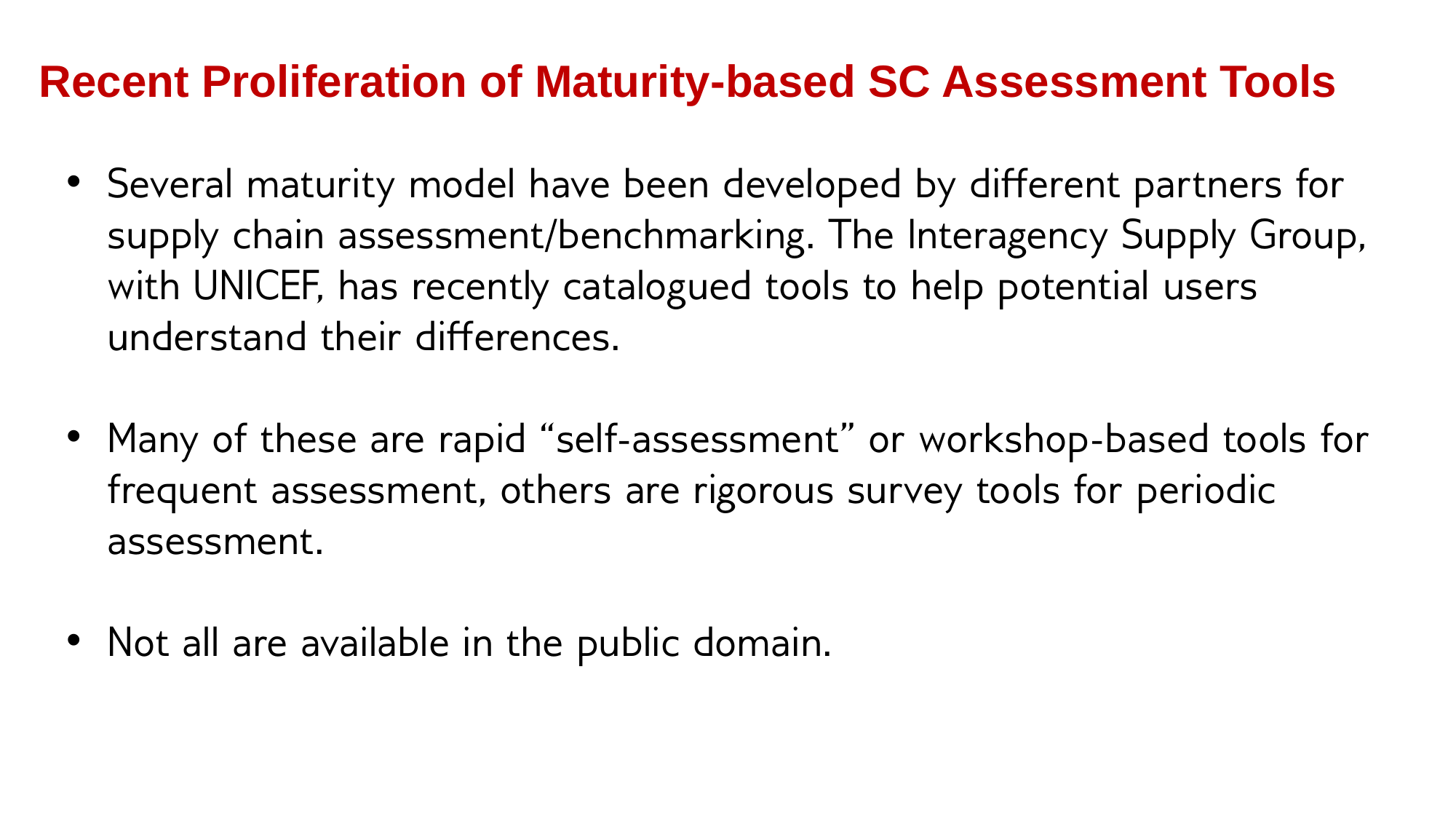

# Recent Proliferation of Maturity-based SC Assessment Tools
Several maturity model have been developed by different partners for supply chain assessment/benchmarking. The Interagency Supply Group, with UNICEF, has recently catalogued tools to help potential users understand their differences.

Many of these are rapid “self-assessment” or workshop-based tools for frequent assessment, others are rigorous survey tools for periodic assessment.

Not all are available in the public domain.